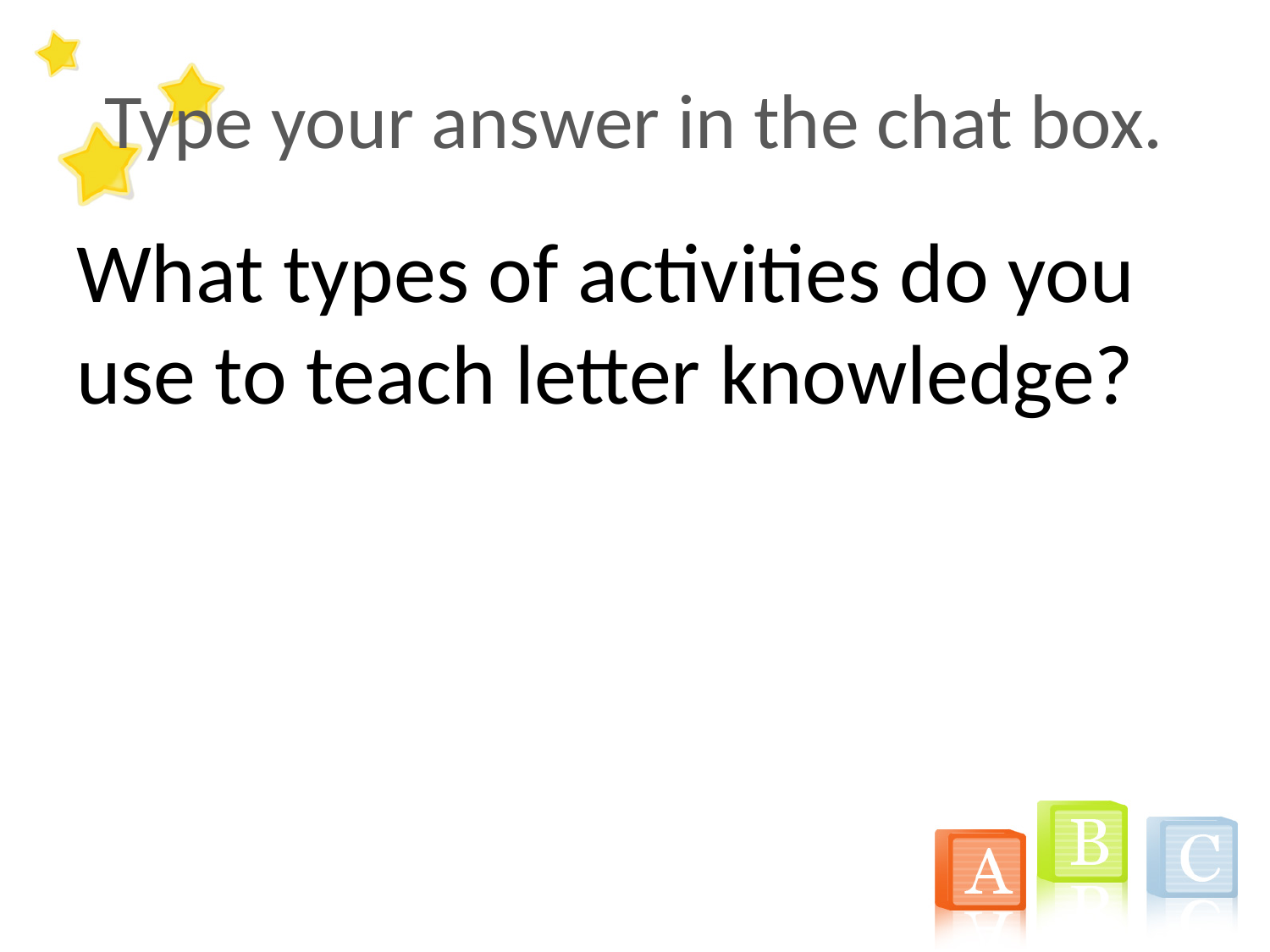

# Type your answer in the chat box.
What types of activities do you use to teach letter knowledge?